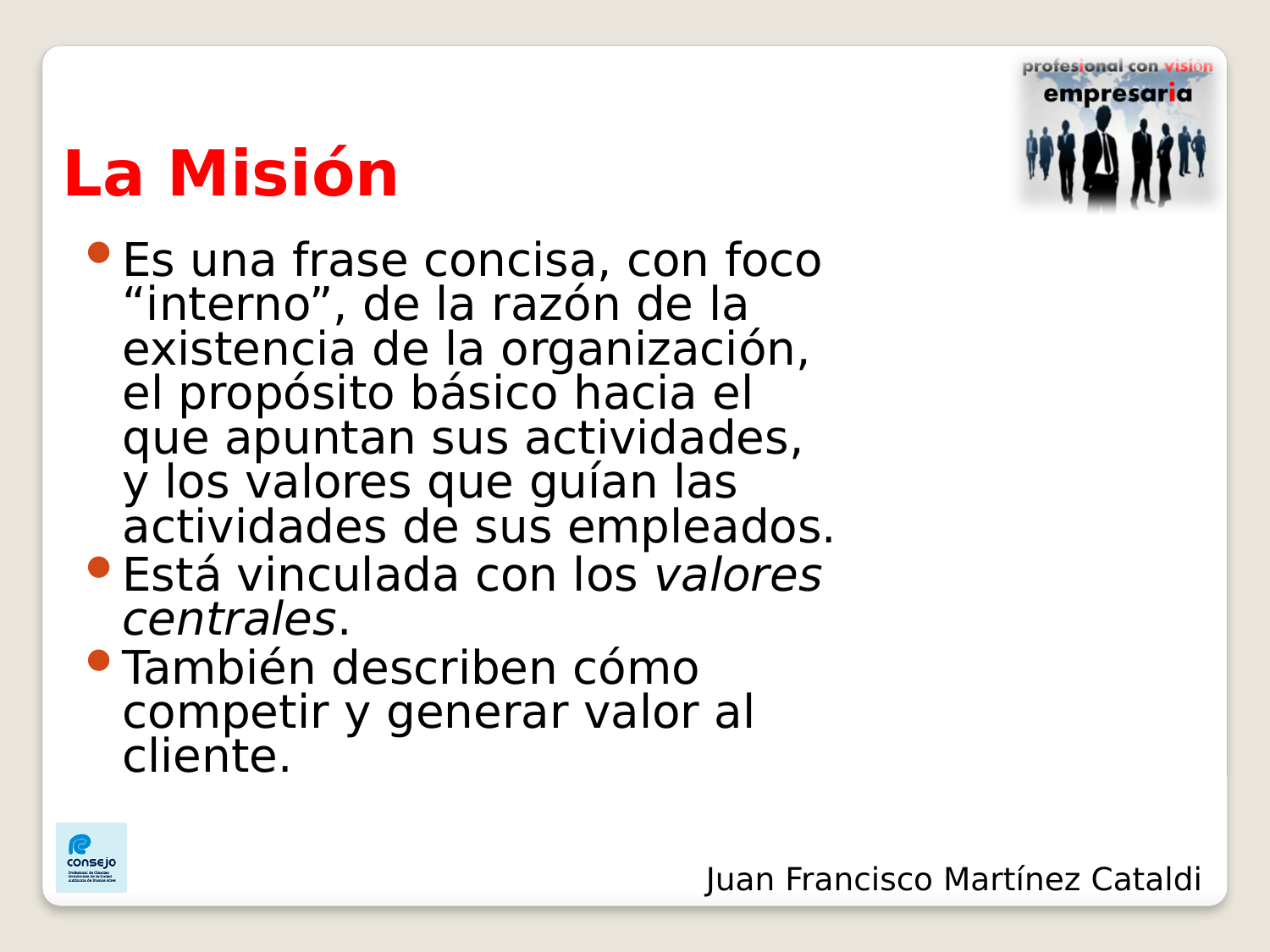

La Misión
Es una frase concisa, con foco “interno”, de la razón de la existencia de la organización, el propósito básico hacia el que apuntan sus actividades, y los valores que guían las actividades de sus empleados.
Está vinculada con los valores centrales.
También describen cómo competir y generar valor al cliente.
Juan Francisco Martínez Cataldi